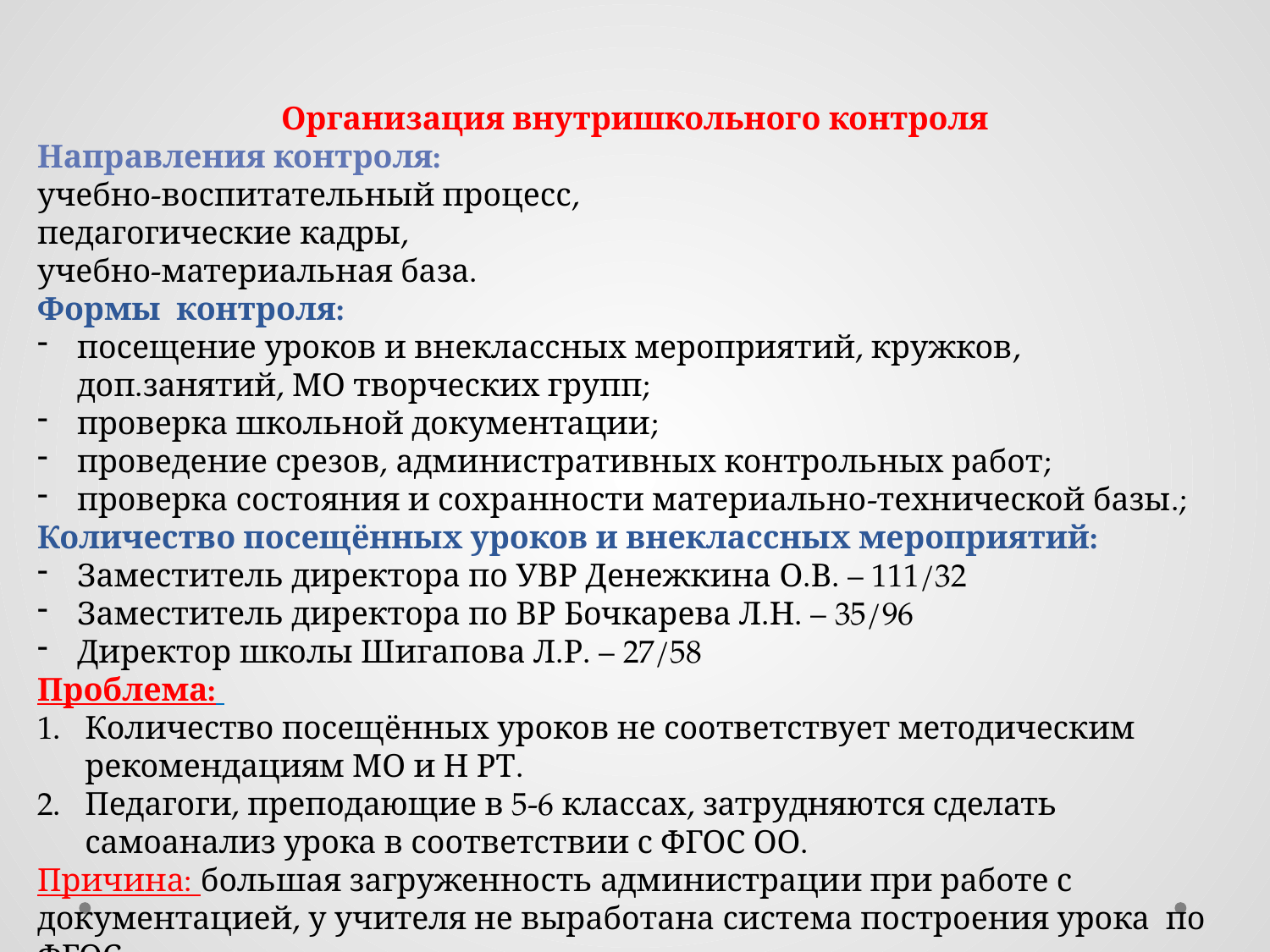

Организация внутришкольного контроля
Направления контроля:
учебно-воспитательный процесс,
педагогические кадры,
учебно-материальная база.
Формы  контроля:
посещение уроков и внеклассных мероприятий, кружков, доп.занятий, МО творческих групп;
проверка школьной документации;
проведение срезов, административных контрольных работ;
проверка состояния и сохранности материально-технической базы.;
Количество посещённых уроков и внеклассных мероприятий:
Заместитель директора по УВР Денежкина О.В. – 111/32
Заместитель директора по ВР Бочкарева Л.Н. – 35/96
Директор школы Шигапова Л.Р. – 27/58
Проблема:
Количество посещённых уроков не соответствует методическим рекомендациям МО и Н РТ.
Педагоги, преподающие в 5-6 классах, затрудняются сделать самоанализ урока в соответствии с ФГОС ОО.
Причина: большая загруженность администрации при работе с документацией, у учителя не выработана система построения урока  по ФГОС